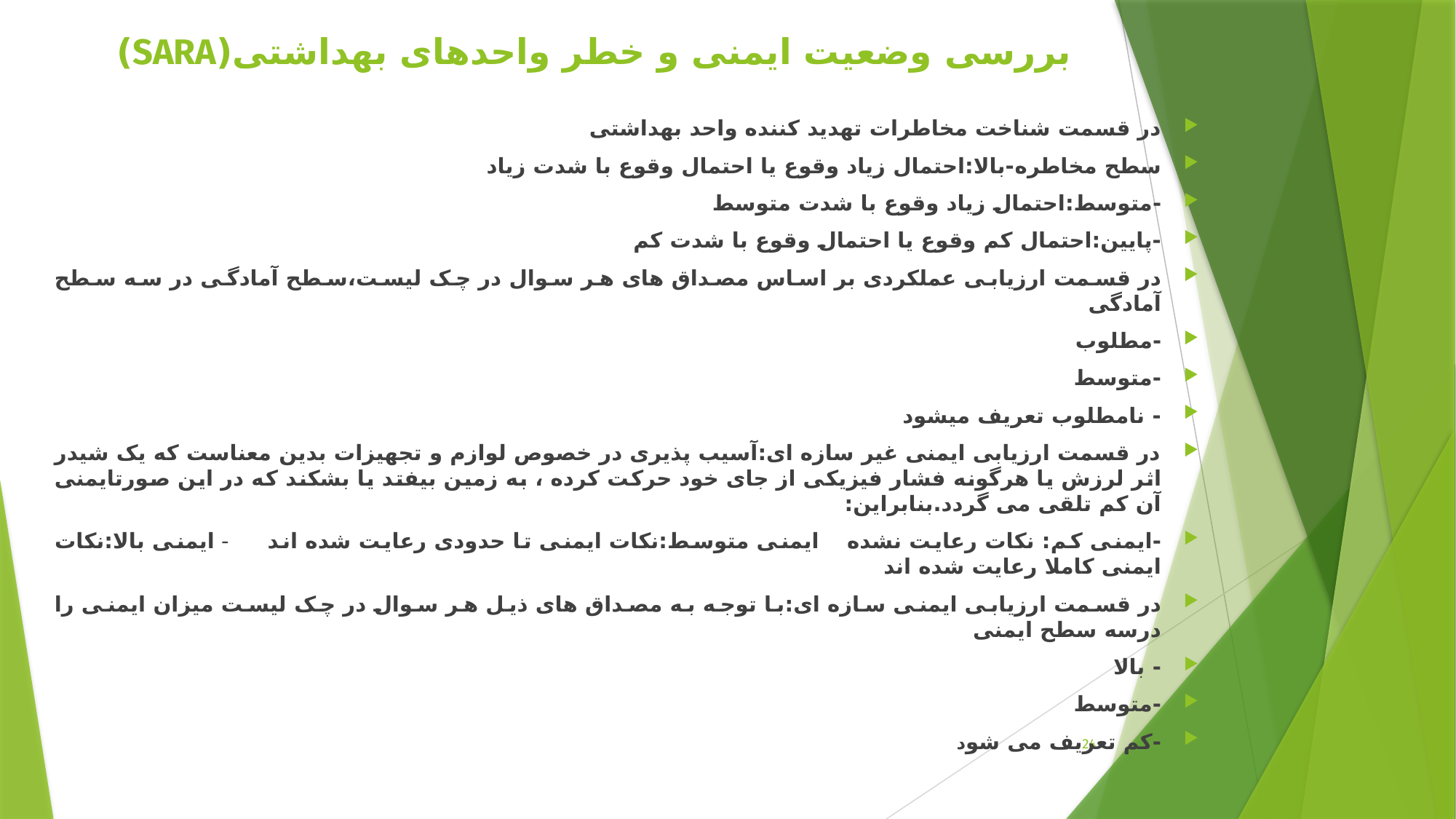

# بررسی وضعیت ایمنی و خطر واحدهای بهداشتی(SARA)
در قسمت شناخت مخاطرات تهدید کننده واحد بهداشتی
	سطح مخاطره	-بالا:احتمال زیاد وقوع یا احتمال وقوع با شدت زیاد
-متوسط:احتمال زیاد وقوع با شدت متوسط
-پایین:احتمال کم وقوع یا احتمال وقوع با شدت کم
در قسمت ارزیابی عملکردی بر اساس مصداق های هر سوال در چک لیست،سطح آمادگی در سه سطح آمادگی
-مطلوب
-متوسط
- نامطلوب تعریف میشود
در قسمت ارزیابی ایمنی غیر سازه ای:آسیب پذیری در خصوص لوازم و تجهیزات بدین معناست که یک شیدر اثر لرزش یا هرگونه فشار فیزیکی از جای خود حرکت کرده ، به زمین بیفتد یا بشکند که در این صورتایمنی آن کم تلقی می گردد.بنابراین:
-ایمنی کم: نکات رعایت نشده   ایمنی متوسط:نکات ایمنی تا حدودی رعایت شده اند    - ایمنی بالا:نکات ایمنی کاملا رعایت شده اند
در قسمت ارزیابی ایمنی سازه ای:با توجه به مصداق های ذیل هر سوال در چک لیست میزان ایمنی را درسه سطح ایمنی
- بالا
-متوسط
-کم تعریف می شود
24